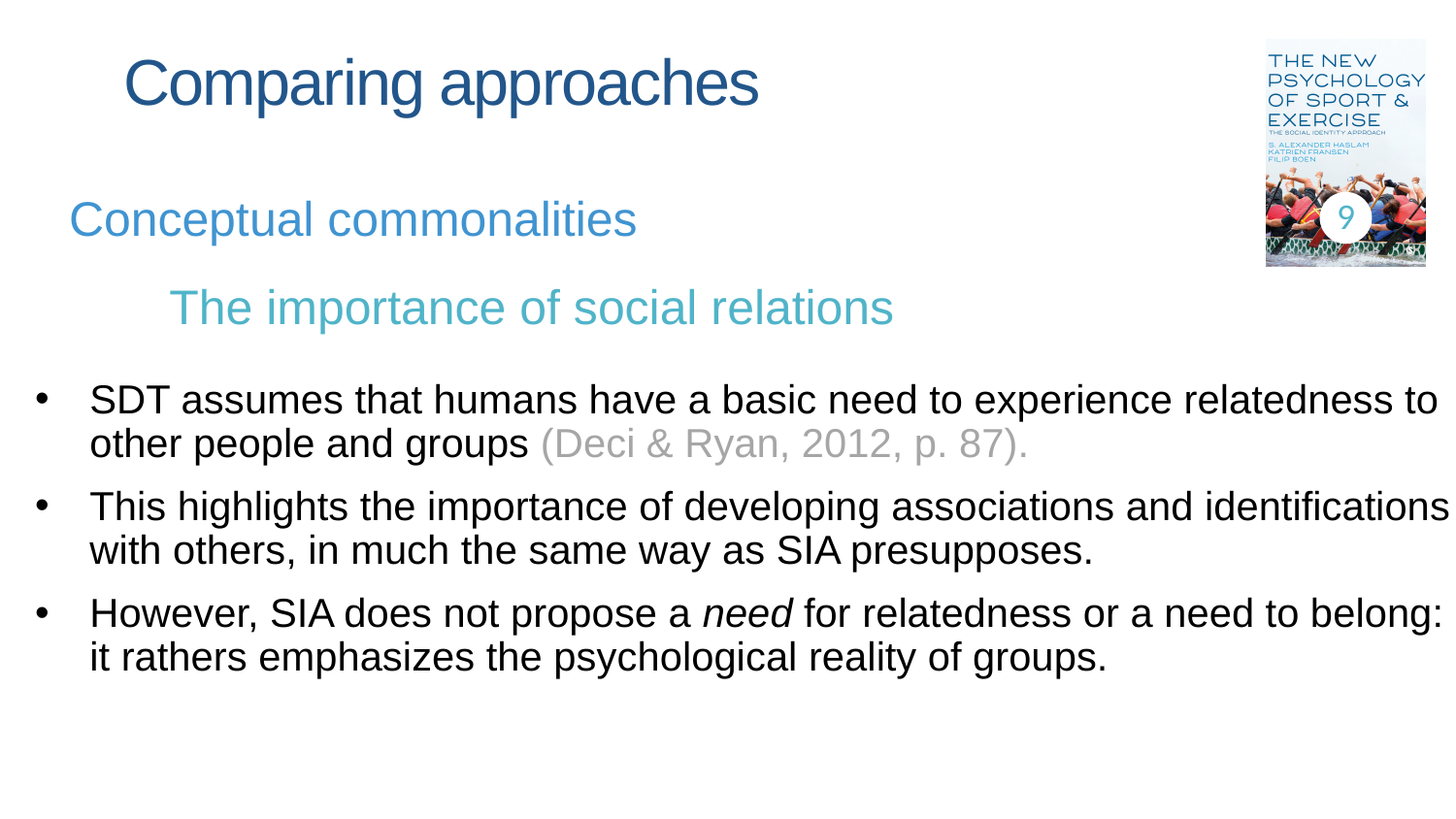

# Comparing approaches
9
Conceptual commonalities
The importance of social relations
SDT assumes that humans have a basic need to experience relatedness to other people and groups (Deci & Ryan, 2012, p. 87).
This highlights the importance of developing associations and identifications with others, in much the same way as SIA presupposes.
However, SIA does not propose a need for relatedness or a need to belong: it rathers emphasizes the psychological reality of groups.